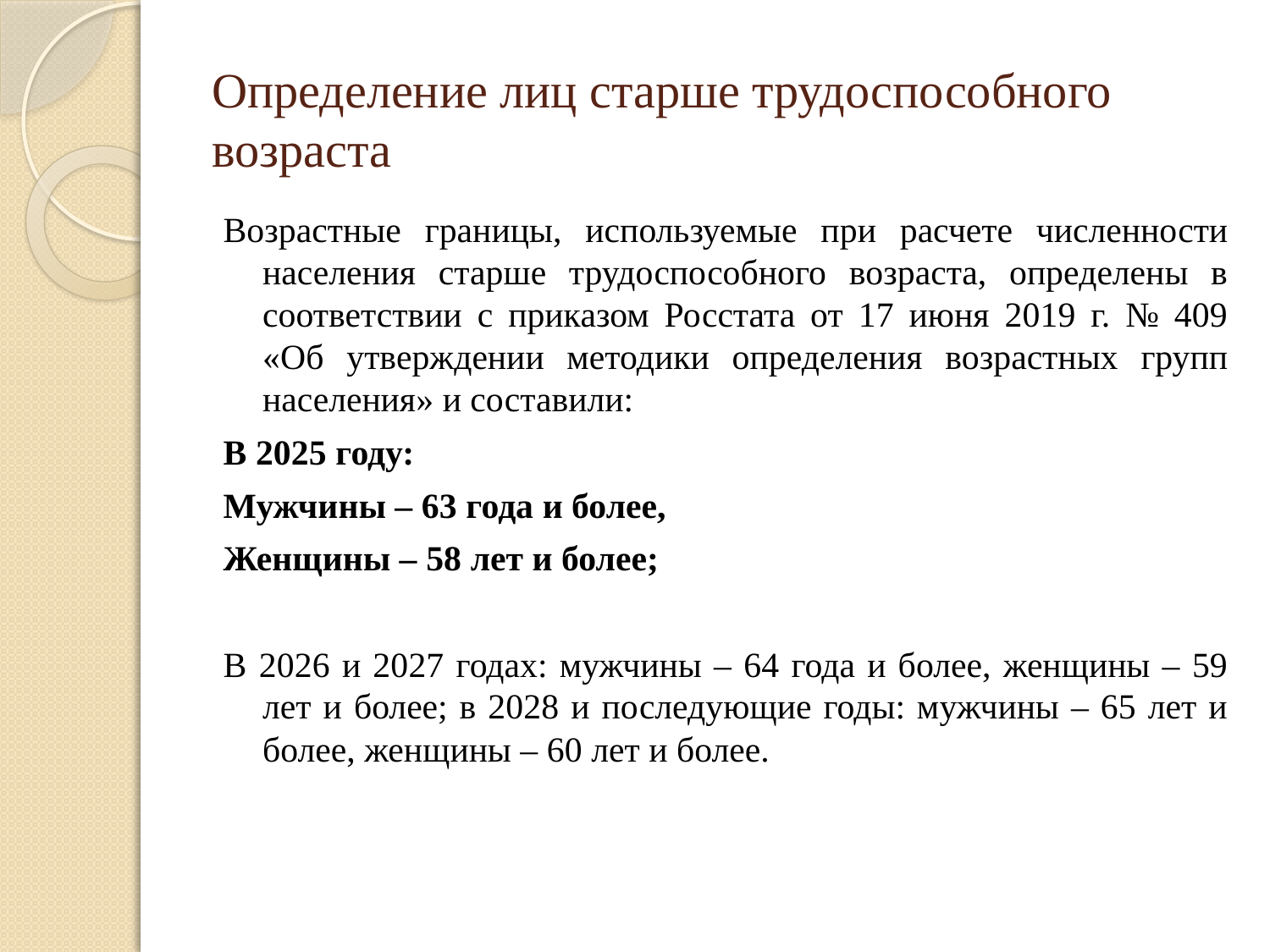

# Определение лиц старше трудоспособного возраста
Возрастные границы, используемые при расчете численности населения старше трудоспособного возраста, определены в соответствии с приказом Росстата от 17 июня 2019 г. № 409 «Об утверждении методики определения возрастных групп населения» и составили:
В 2025 году:
Мужчины – 63 года и более,
Женщины – 58 лет и более;

В 2026 и 2027 годах: мужчины – 64 года и более, женщины – 59 лет и более; в 2028 и последующие годы: мужчины – 65 лет и более, женщины – 60 лет и более.